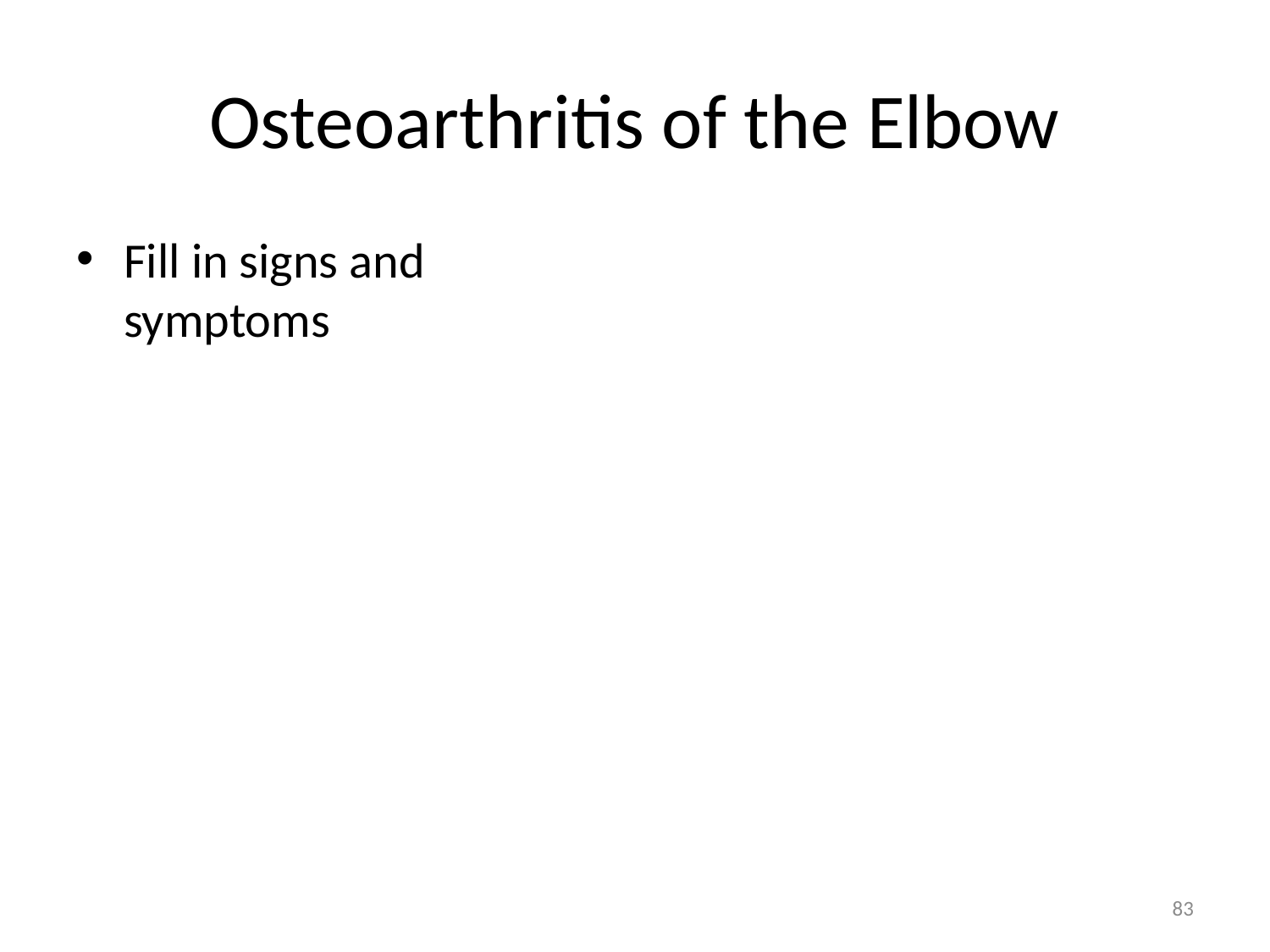

# Osteoarthritis of the Elbow
Fill in signs and symptoms

83